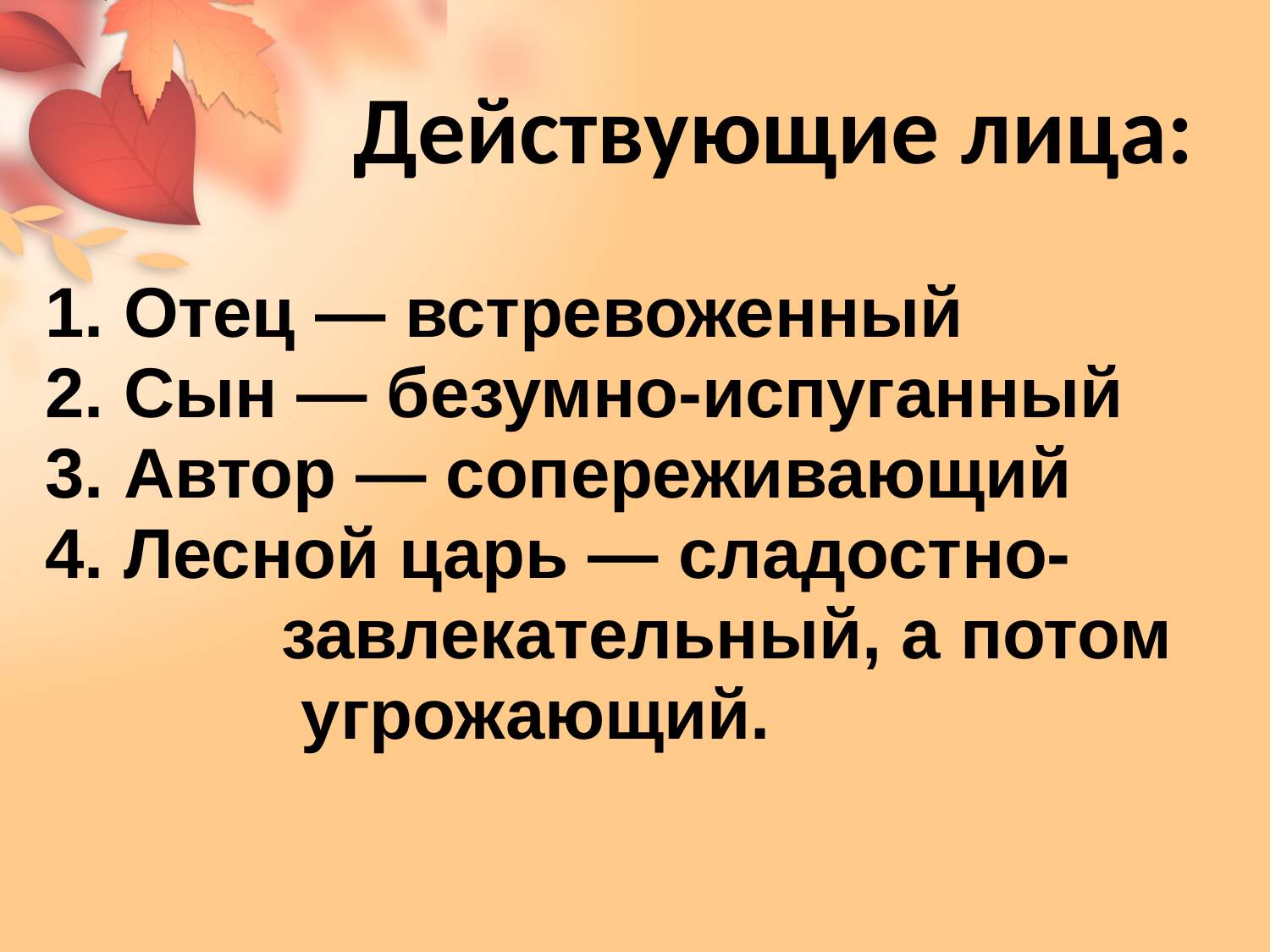

Действующие лица:
1. Отец — встревоженный
2. Сын — безумно-испуганный
3. Автор — сопереживающий
4. Лесной царь — сладостно-
            завлекательный, а потом
             угрожающий.